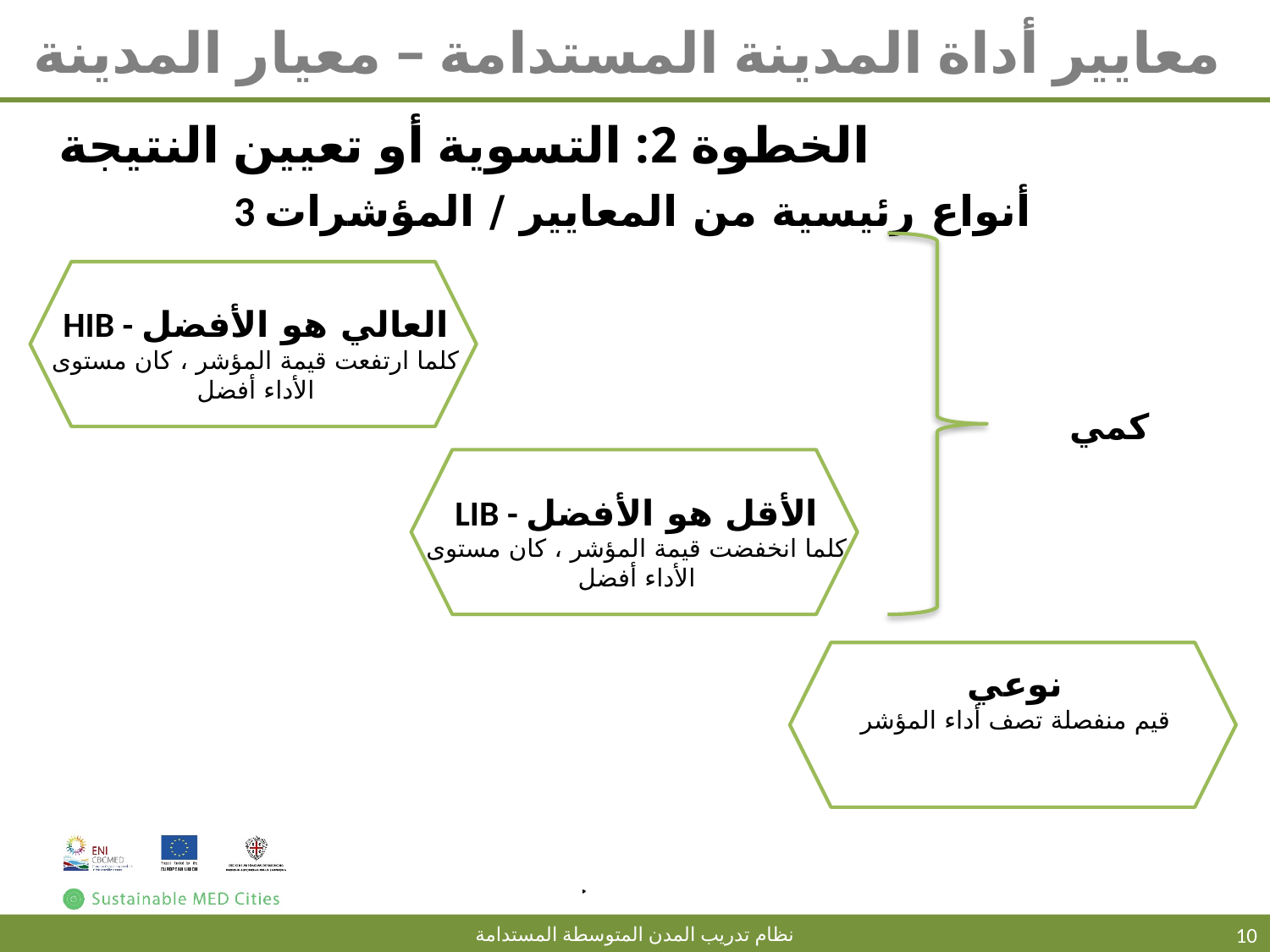

# معايير أداة المدينة المستدامة – معيار المدينة
الخطوة 2: التسوية أو تعيين النتيجة
3 أنواع رئيسية من المعايير / المؤشرات

HIB - العالي هو الأفضل
كلما ارتفعت قيمة المؤشر ، كان مستوى الأداء أفضل
كمي

LIB - الأقل هو الأفضل
كلما انخفضت قيمة المؤشر ، كان مستوى الأداء أفضل

نوعي
قيم منفصلة تصف أداء المؤشر

10